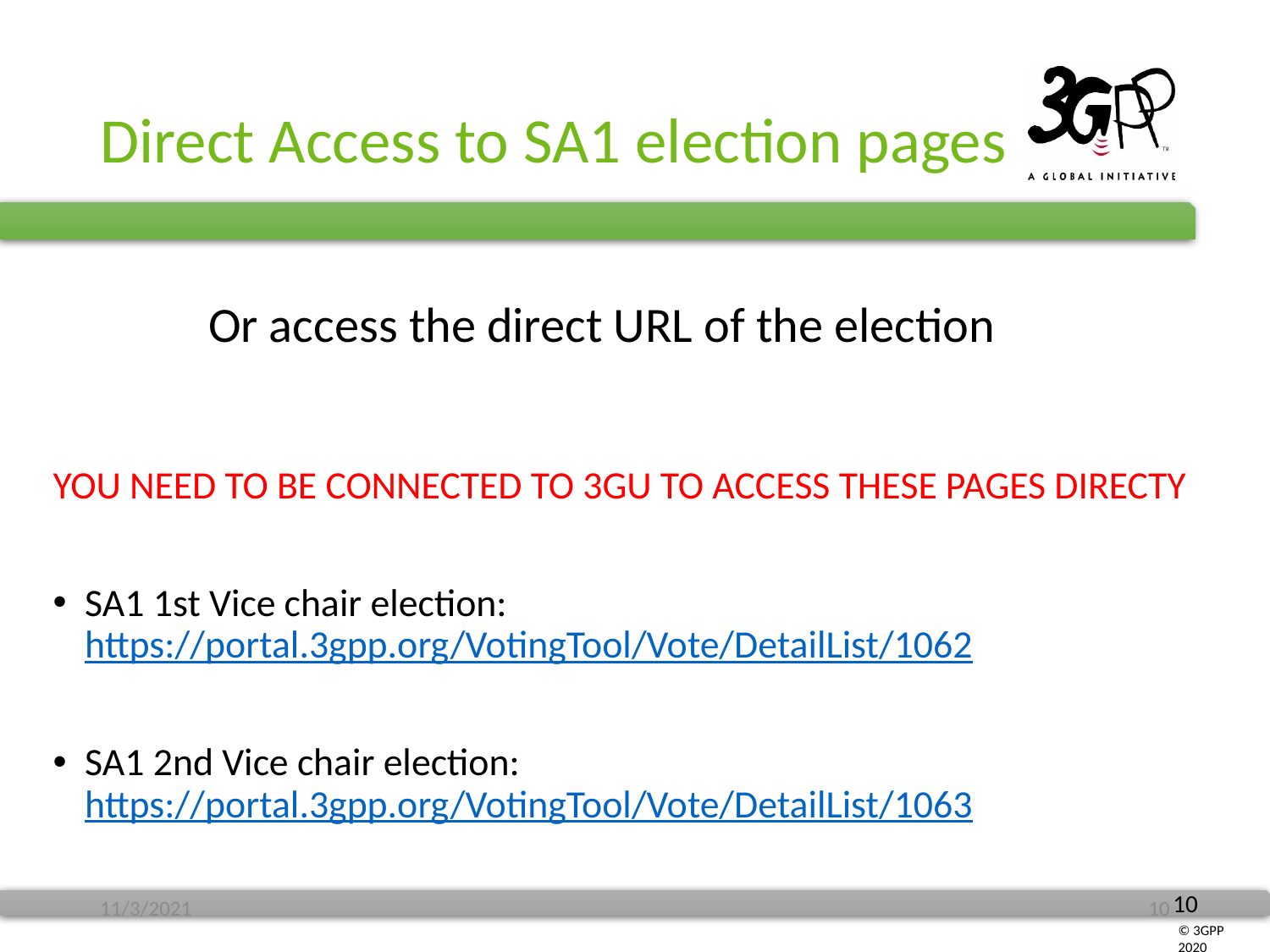

# Direct Access to SA1 election pages
Or access the direct URL of the election

YOU NEED TO BE CONNECTED TO 3GU TO ACCESS THESE PAGES DIRECTY

SA1 1st Vice chair election: https://portal.3gpp.org/VotingTool/Vote/DetailList/1062

SA1 2nd Vice chair election: https://portal.3gpp.org/VotingTool/Vote/DetailList/1063

11/3/2021
10